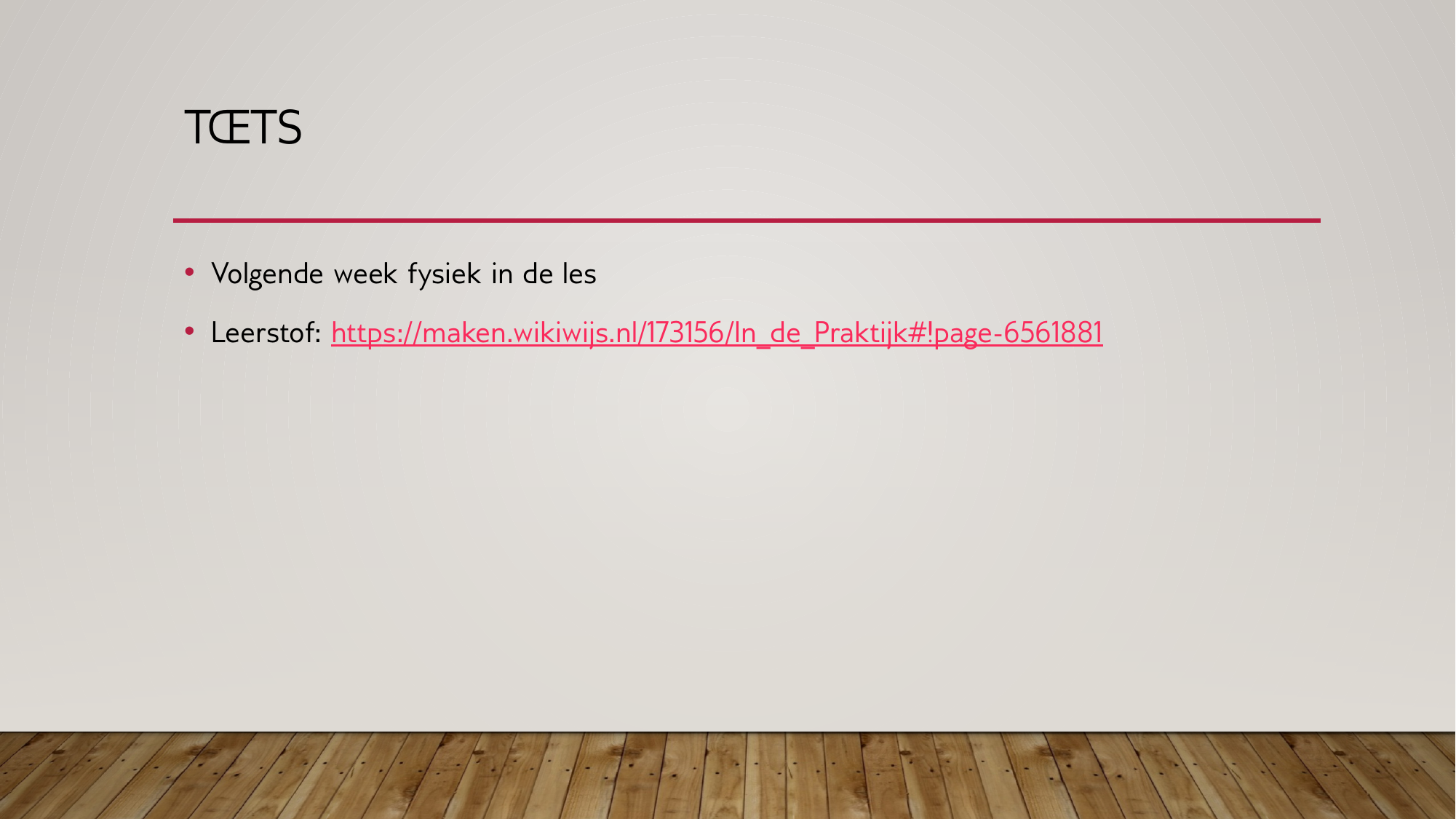

# Toets
Volgende week fysiek in de les
Leerstof: https://maken.wikiwijs.nl/173156/In_de_Praktijk#!page-6561881